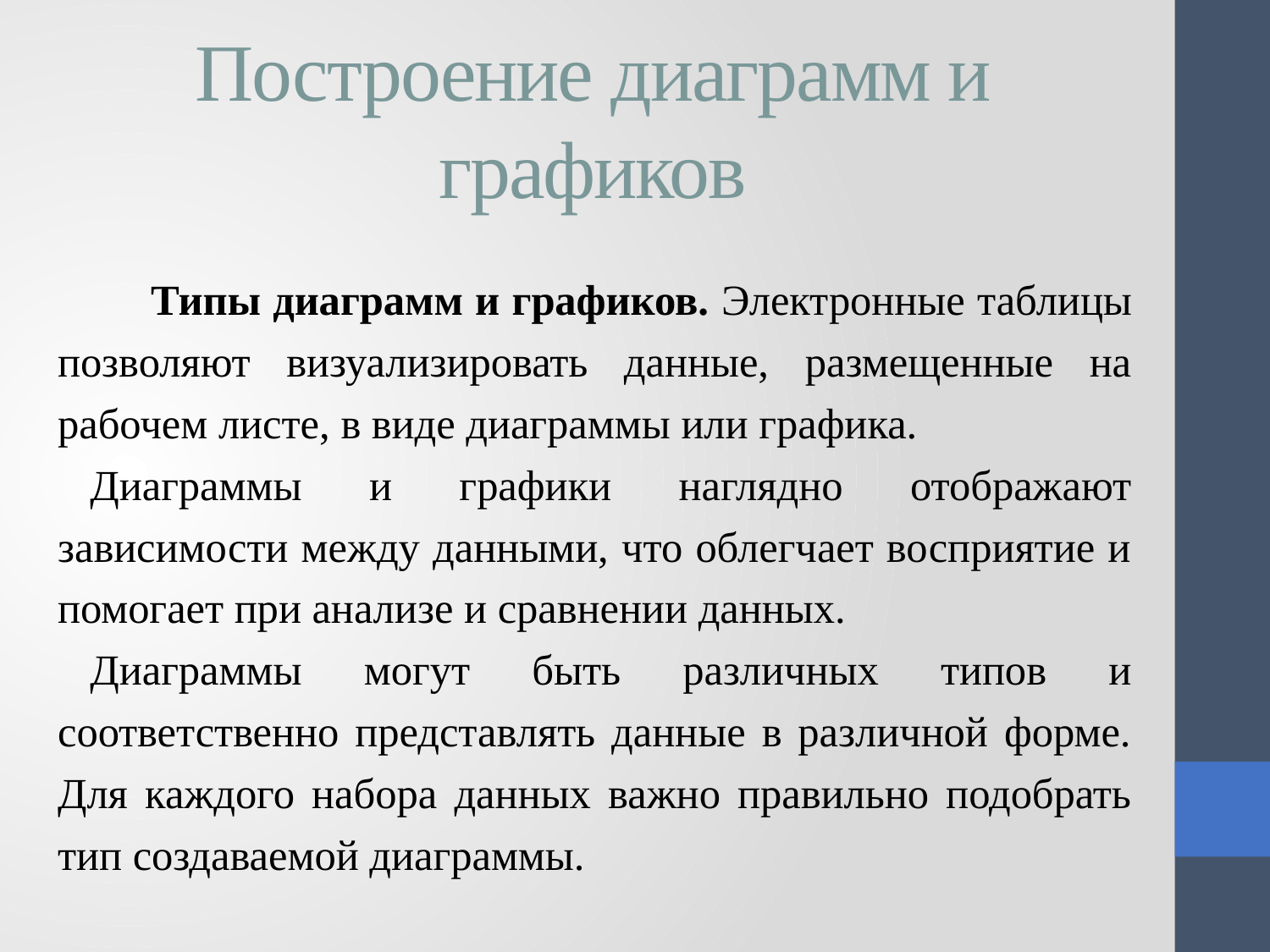

# Построение диаграмм и графиков
     Типы диаграмм и графиков. Электронные таблицы позволяют визуализировать данные, размещенные на рабочем листе, в виде диаграммы или графика.
Диаграммы и графики наглядно отображают зависимости между данными, что облегчает восприятие и помогает при анализе и сравнении данных.
Диаграммы могут быть различных типов и соответственно представлять данные в различной форме. Для каждого набора данных важно правильно подобрать тип создаваемой диаграммы.